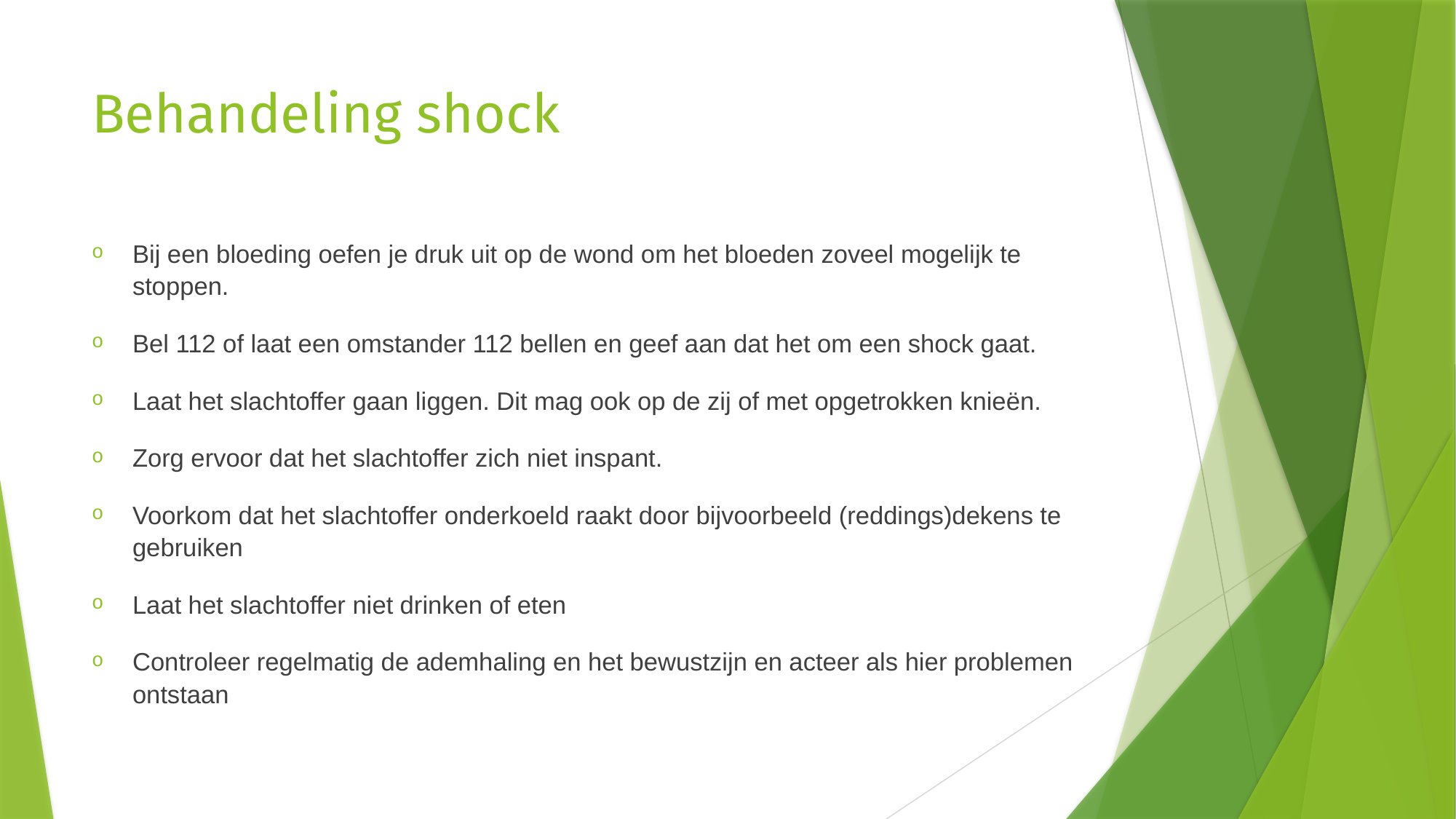

# Behandeling shock
Bij een bloeding oefen je druk uit op de wond om het bloeden zoveel mogelijk te stoppen.
Bel 112 of laat een omstander 112 bellen en geef aan dat het om een shock gaat.
Laat het slachtoffer gaan liggen. Dit mag ook op de zij of met opgetrokken knieën.
Zorg ervoor dat het slachtoffer zich niet inspant.
Voorkom dat het slachtoffer onderkoeld raakt door bijvoorbeeld (reddings)dekens te gebruiken
Laat het slachtoffer niet drinken of eten
Controleer regelmatig de ademhaling en het bewustzijn en acteer als hier problemen ontstaan